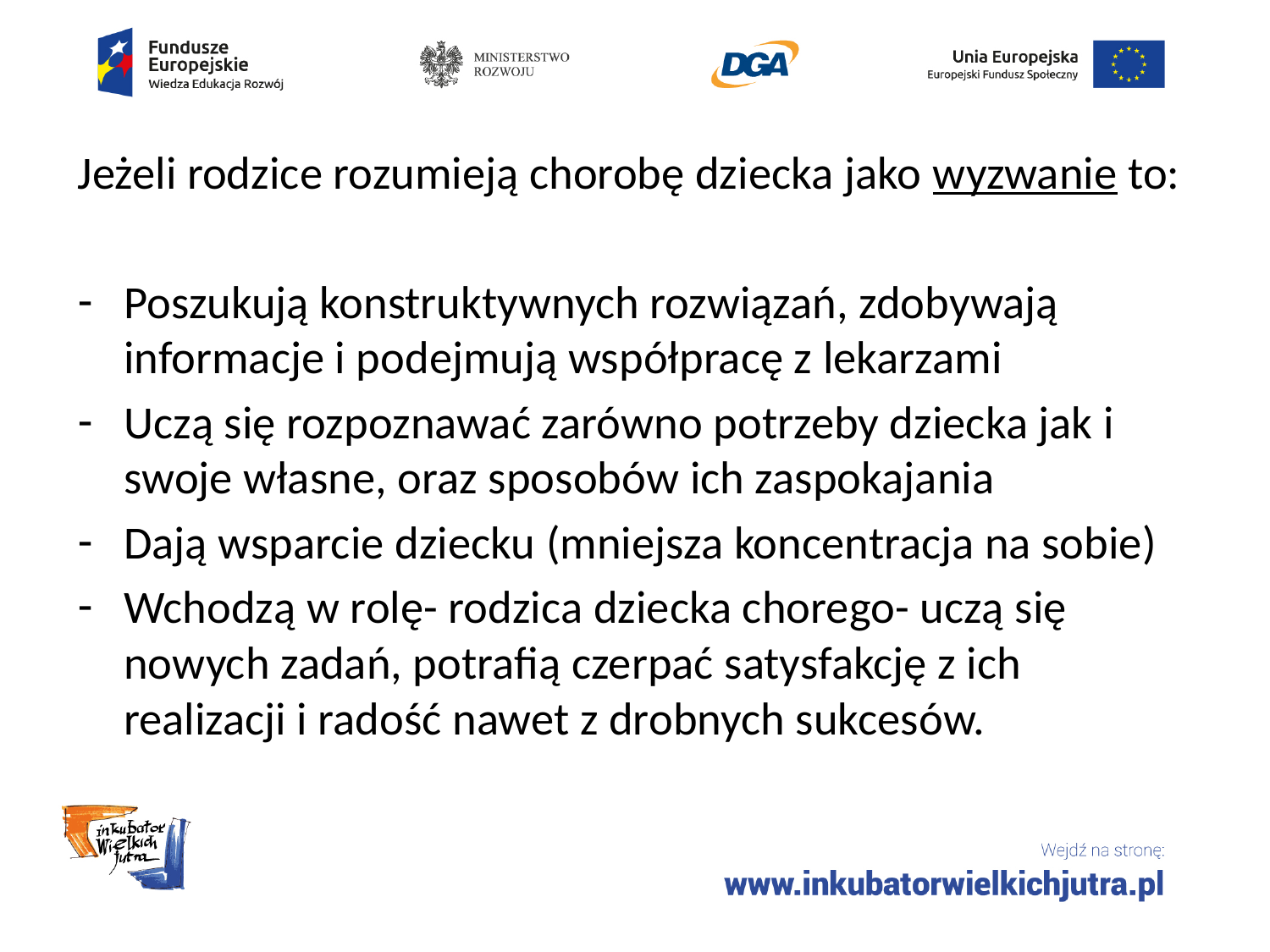

Jeżeli rodzice rozumieją chorobę dziecka jako wyzwanie to:

Poszukują konstruktywnych rozwiązań, zdobywają informacje i podejmują współpracę z lekarzami
Uczą się rozpoznawać zarówno potrzeby dziecka jak i swoje własne, oraz sposobów ich zaspokajania
Dają wsparcie dziecku (mniejsza koncentracja na sobie)
Wchodzą w rolę- rodzica dziecka chorego- uczą się nowych zadań, potrafią czerpać satysfakcję z ich realizacji i radość nawet z drobnych sukcesów.